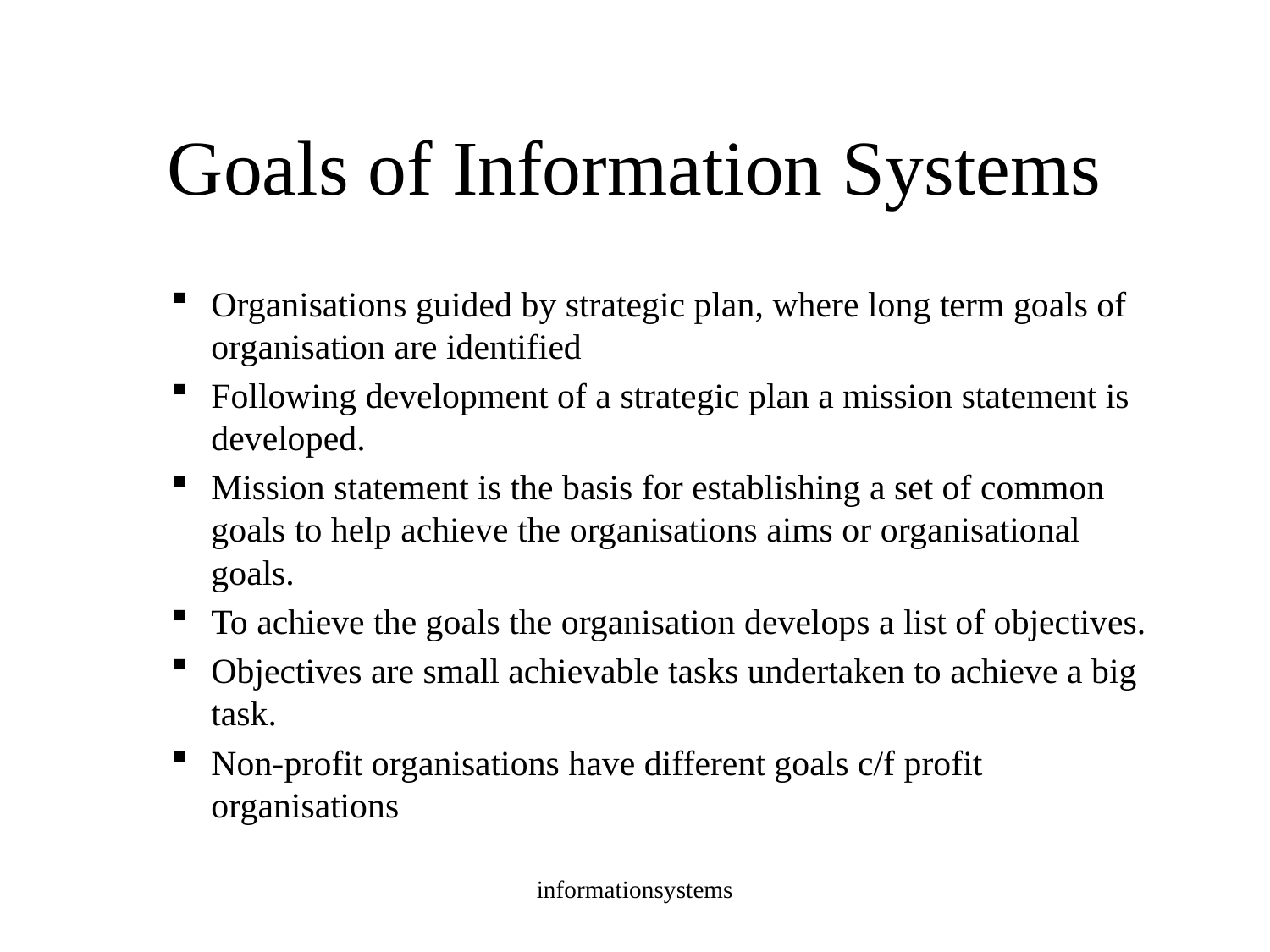

Goals of Information Systems
Organisations guided by strategic plan, where long term goals of organisation are identified
Following development of a strategic plan a mission statement is developed.
Mission statement is the basis for establishing a set of common goals to help achieve the organisations aims or organisational goals.
To achieve the goals the organisation develops a list of objectives.
Objectives are small achievable tasks undertaken to achieve a big task.
Non-profit organisations have different goals c/f profit organisations
informationsystems